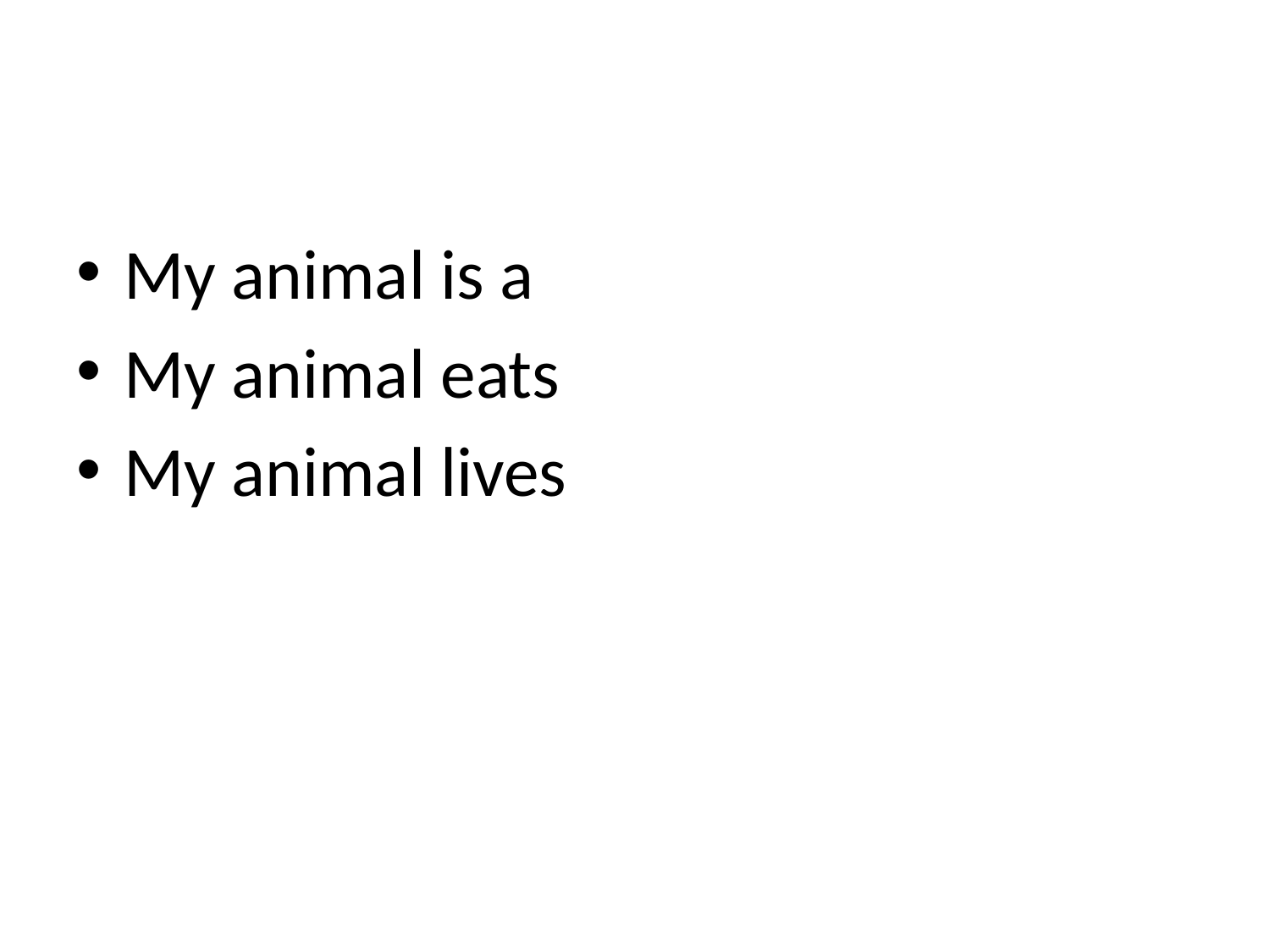

#
My animal is a
My animal eats
My animal lives